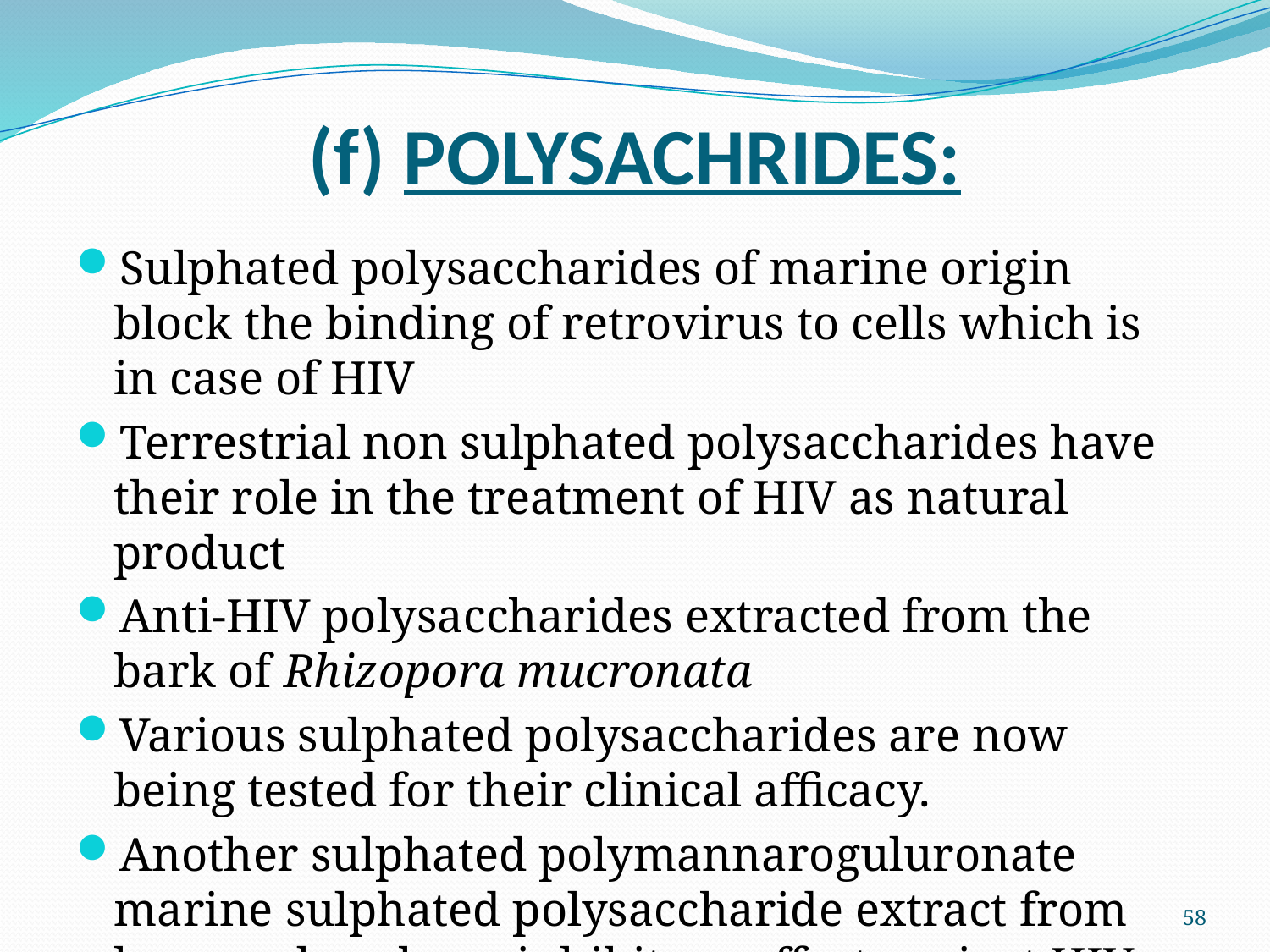

# (f) POLYSACHRIDES:
Sulphated polysaccharides of marine origin block the binding of retrovirus to cells which is in case of HIV
Terrestrial non sulphated polysaccharides have their role in the treatment of HIV as natural product
Anti-HIV polysaccharides extracted from the bark of Rhizopora mucronata
Various sulphated polysaccharides are now being tested for their clinical afficacy.
Another sulphated polymannaroguluronate marine sulphated polysaccharide extract from brown algae have inhibitory effect against HIV proliferation.
58